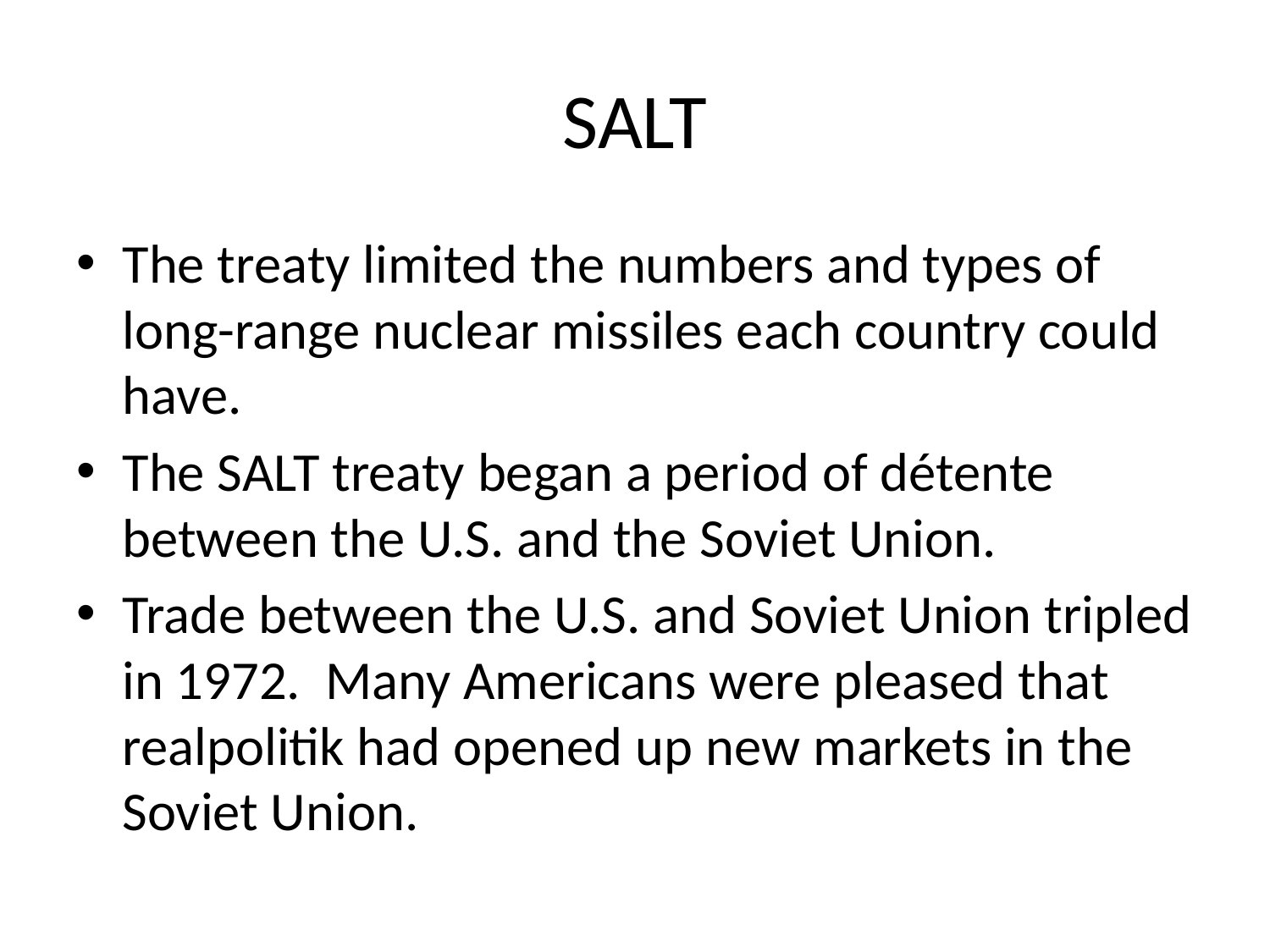

# SALT
The treaty limited the numbers and types of long-range nuclear missiles each country could have.
The SALT treaty began a period of détente between the U.S. and the Soviet Union.
Trade between the U.S. and Soviet Union tripled in 1972.  Many Americans were pleased that realpolitik had opened up new markets in the Soviet Union.